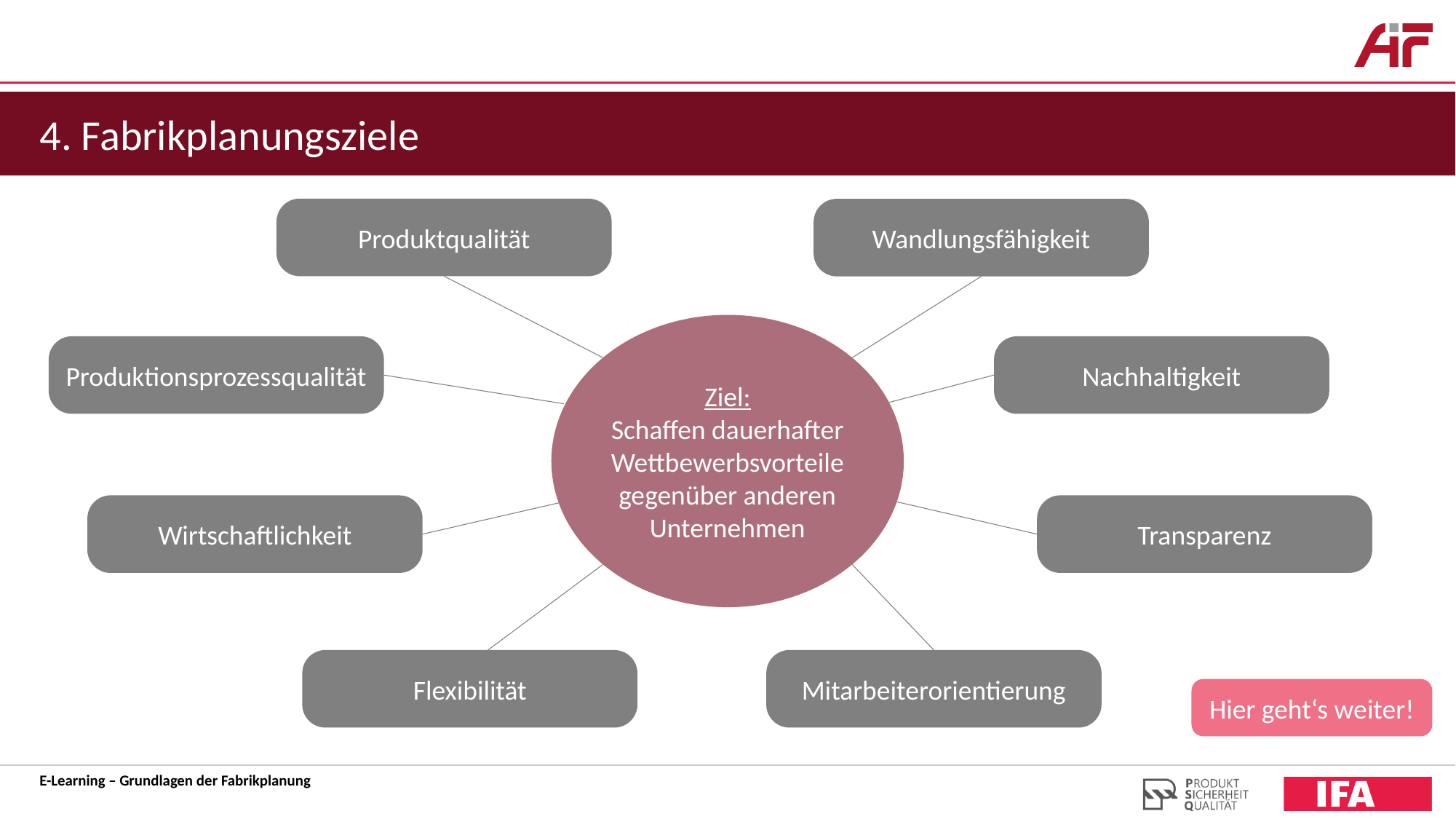

4. Fabrikplanungsziele
Produktqualität
Wandlungsfähigkeit
Ziel:
Schaffen dauerhafter Wettbewerbsvorteile gegenüber anderen Unternehmen
Produktionsprozessqualität
Nachhaltigkeit
Wirtschaftlichkeit
Transparenz
Flexibilität
Mitarbeiterorientierung
Hier geht‘s weiter!